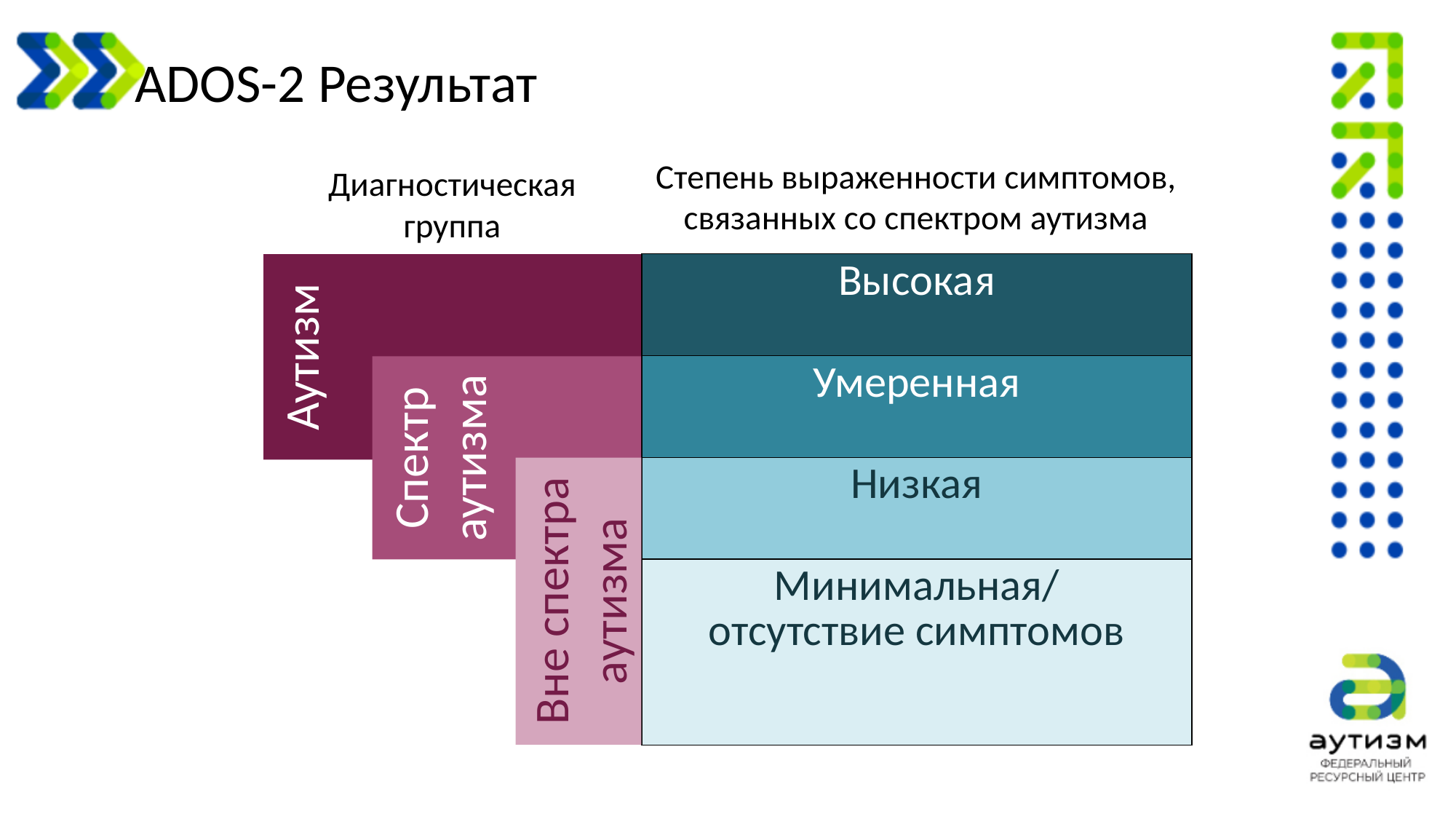

ADOS-2 Результат
Степень выраженности симптомов, связанных со спектром аутизма
Диагностическая группа
Аутизм
| Высокая |
| --- |
| Умеренная |
| Низкая |
| Минимальная/ отсутствие симптомов |
Спектр аутизма
Вне спектра аутизма